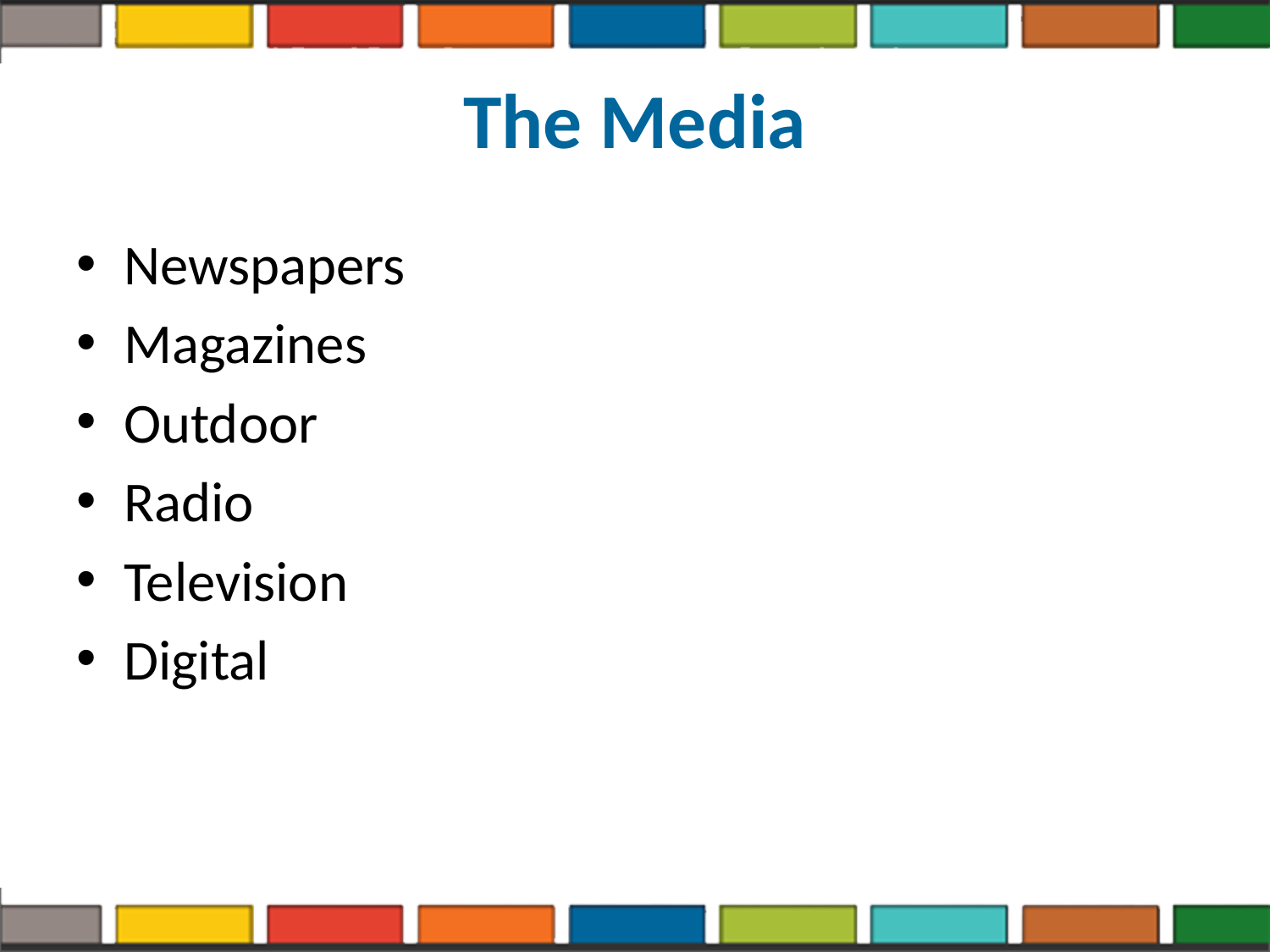

# The Media
Newspapers
Magazines
Outdoor
Radio
Television
Digital